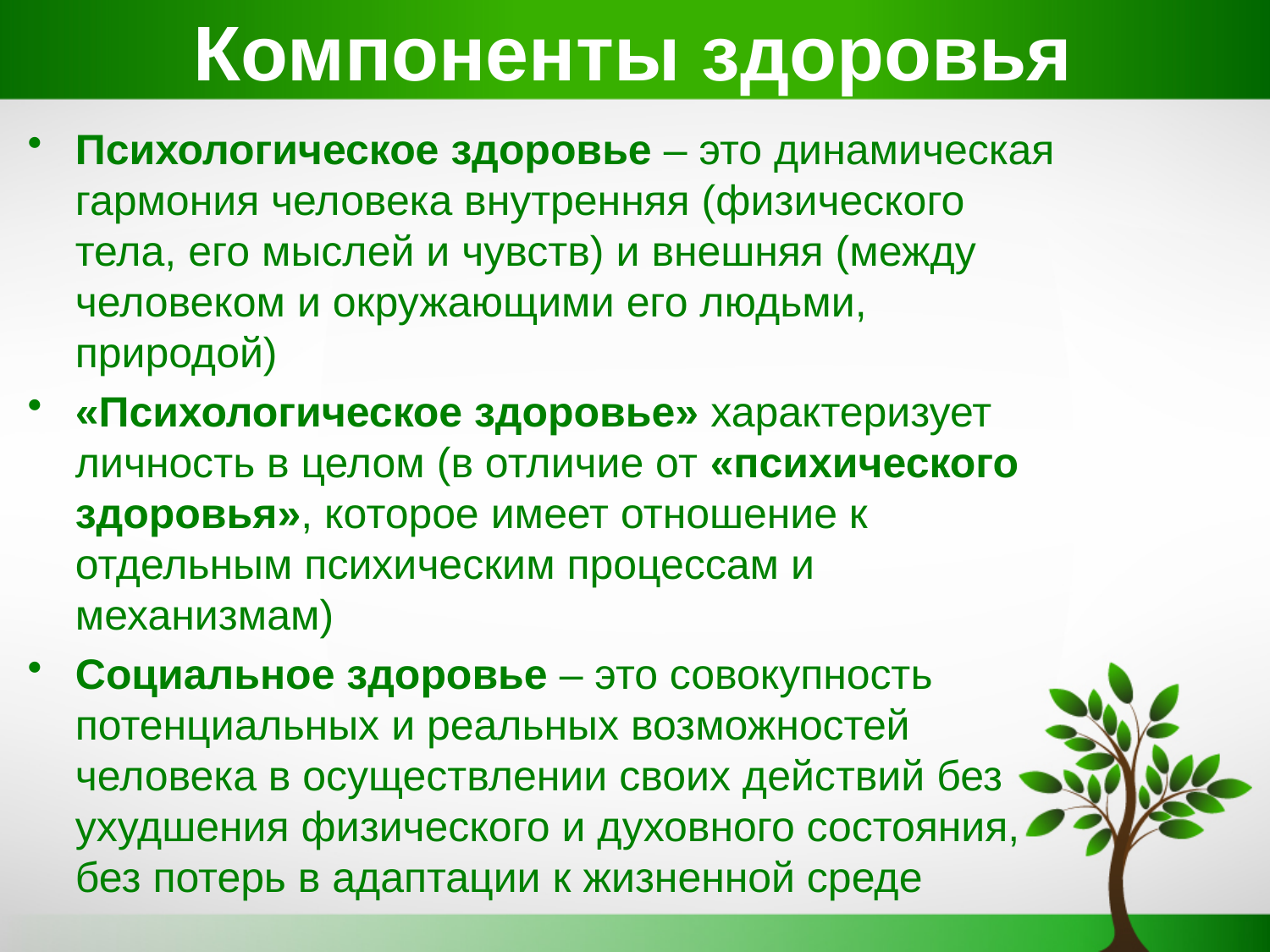

Компоненты здоровья
Психологическое здоровье – это динамическая гармония человека внутренняя (физического тела, его мыслей и чувств) и внешняя (между человеком и окружающими его людьми, природой)
«Психологическое здоровье» характеризует личность в целом (в отличие от «психического здоровья», которое имеет отношение к отдельным психическим процессам и механизмам)
Социальное здоровье – это совокупность потенциальных и реальных возможностей человека в осуществлении своих действий без ухудшения физического и духовного состояния, без потерь в адаптации к жизненной среде